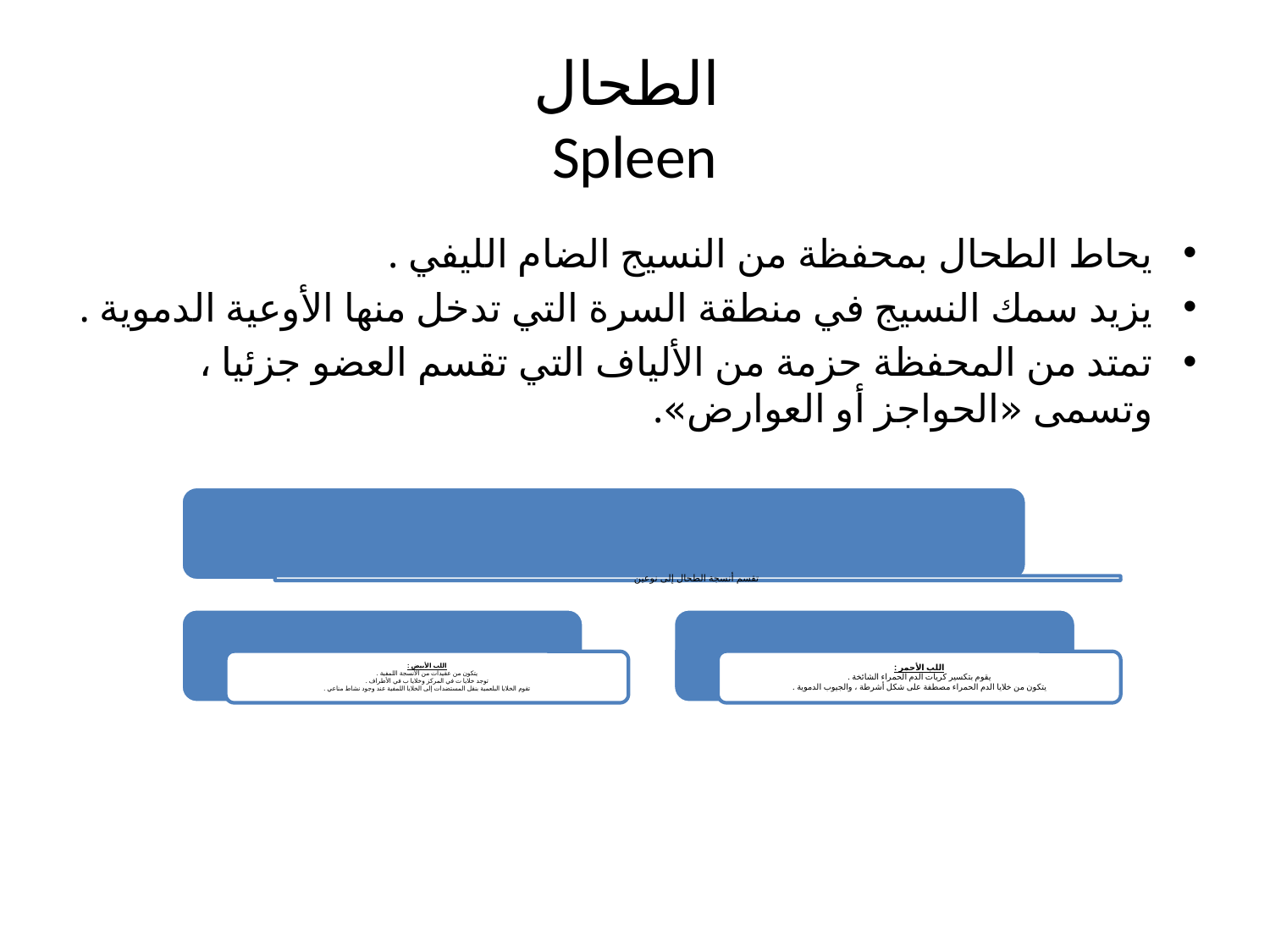

# الطحال Spleen
يحاط الطحال بمحفظة من النسيج الضام الليفي .
يزيد سمك النسيج في منطقة السرة التي تدخل منها الأوعية الدموية .
تمتد من المحفظة حزمة من الألياف التي تقسم العضو جزئيا ، وتسمى «الحواجز أو العوارض».
يقوم بتكسير كريات الدم الحمراء الشائخة .
تقسم أنسجة الطحال إلى نوعين